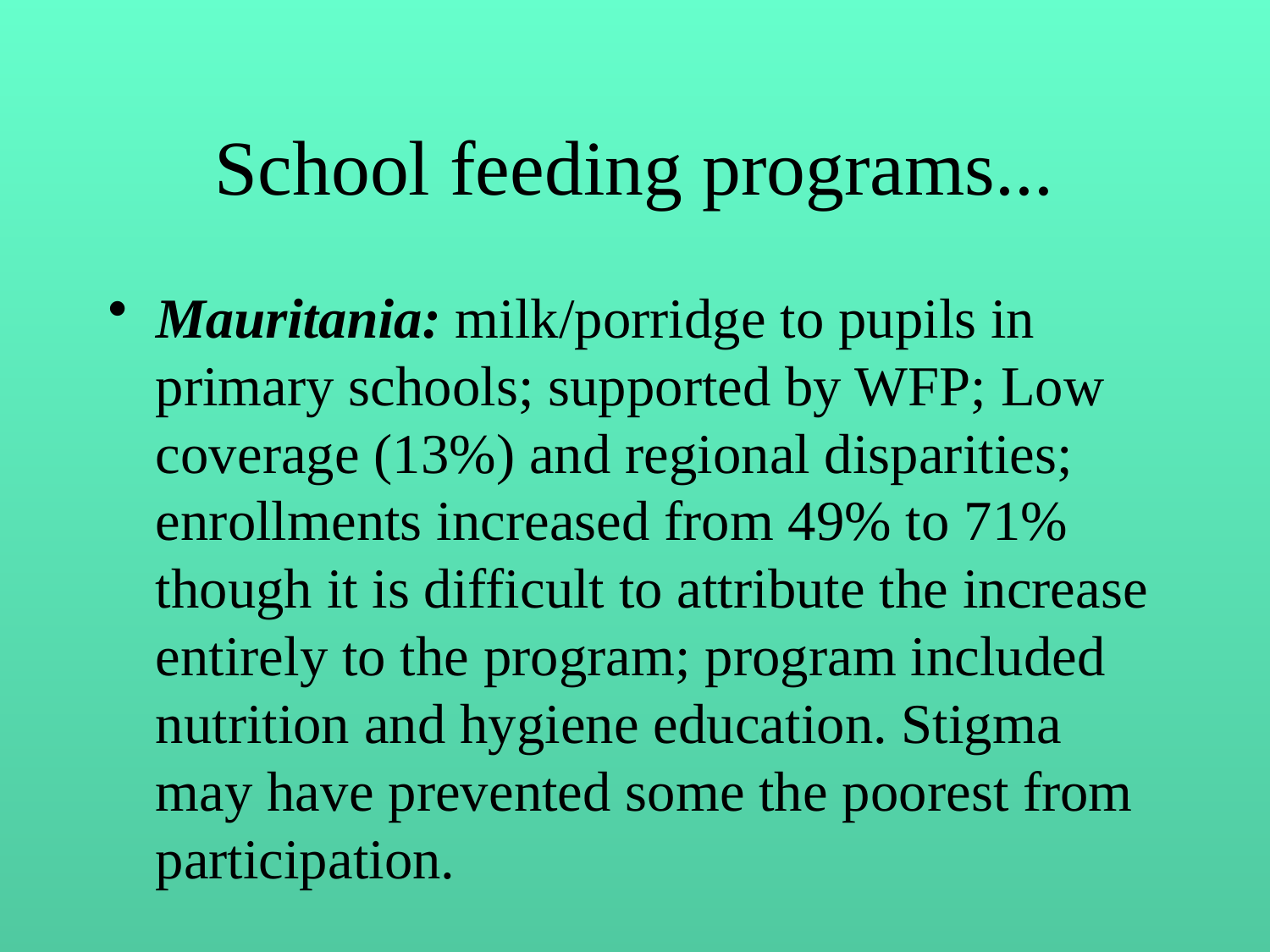

# School feeding programs...
Mauritania: milk/porridge to pupils in primary schools; supported by WFP; Low coverage (13%) and regional disparities; enrollments increased from 49% to 71% though it is difficult to attribute the increase entirely to the program; program included nutrition and hygiene education. Stigma may have prevented some the poorest from participation.